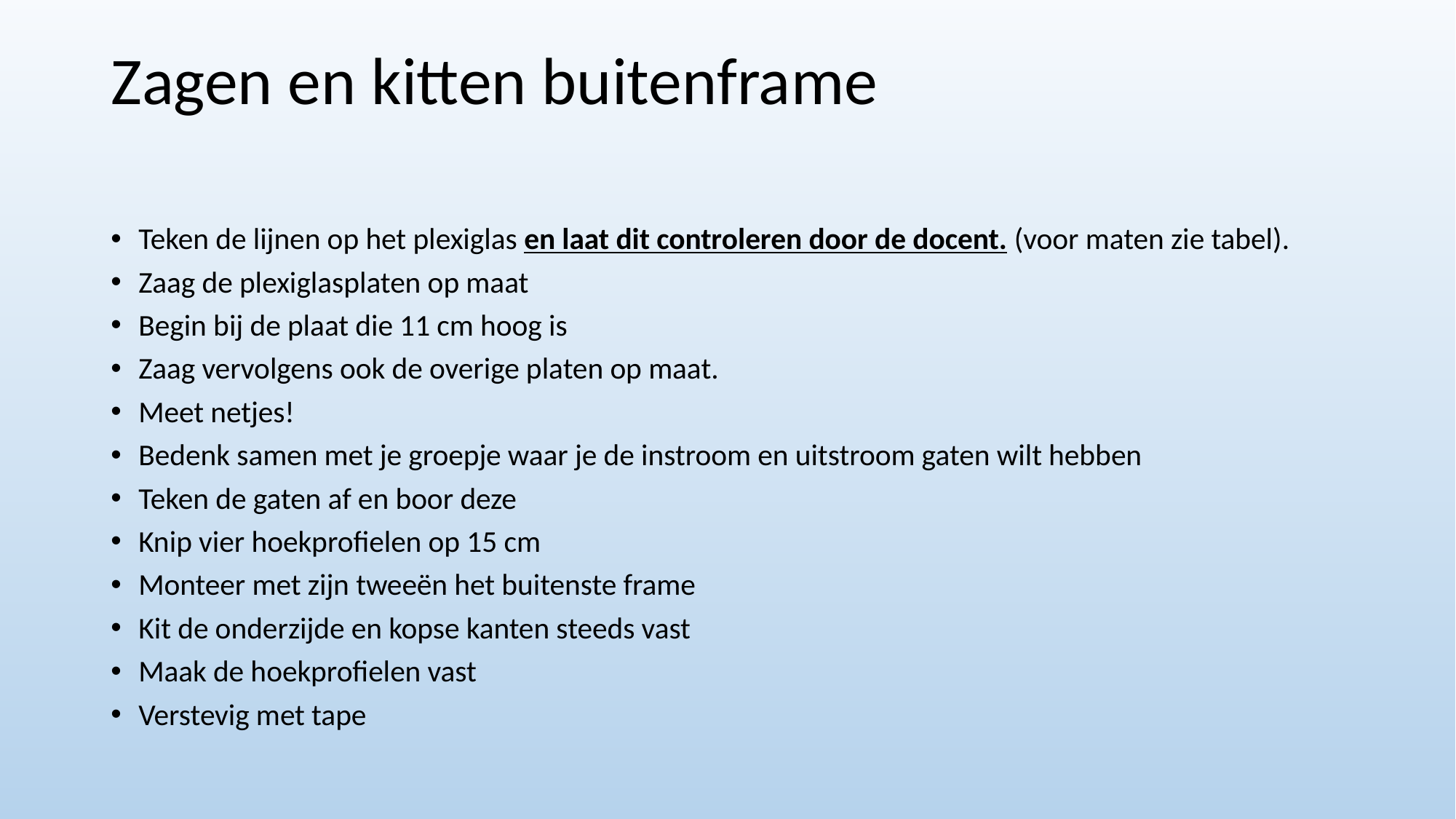

# Zagen en kitten buitenframe
Teken de lijnen op het plexiglas en laat dit controleren door de docent. (voor maten zie tabel).
Zaag de plexiglasplaten op maat
Begin bij de plaat die 11 cm hoog is
Zaag vervolgens ook de overige platen op maat.
Meet netjes!
Bedenk samen met je groepje waar je de instroom en uitstroom gaten wilt hebben
Teken de gaten af en boor deze
Knip vier hoekprofielen op 15 cm
Monteer met zijn tweeën het buitenste frame
Kit de onderzijde en kopse kanten steeds vast
Maak de hoekprofielen vast
Verstevig met tape